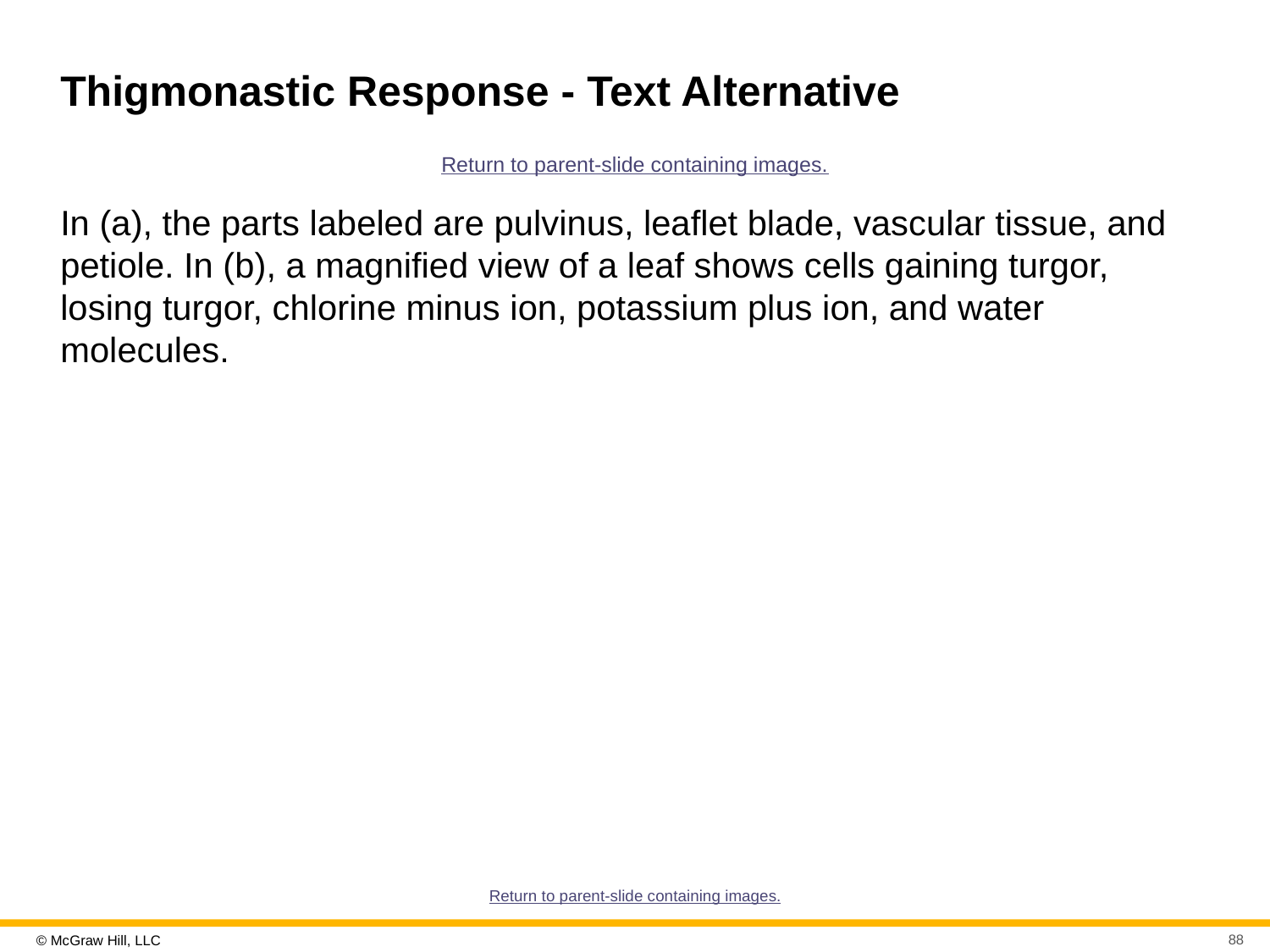

# Thigmonastic Response - Text Alternative
Return to parent-slide containing images.
In (a), the parts labeled are pulvinus, leaflet blade, vascular tissue, and petiole. In (b), a magnified view of a leaf shows cells gaining turgor, losing turgor, chlorine minus ion, potassium plus ion, and water molecules.
Return to parent-slide containing images.
88